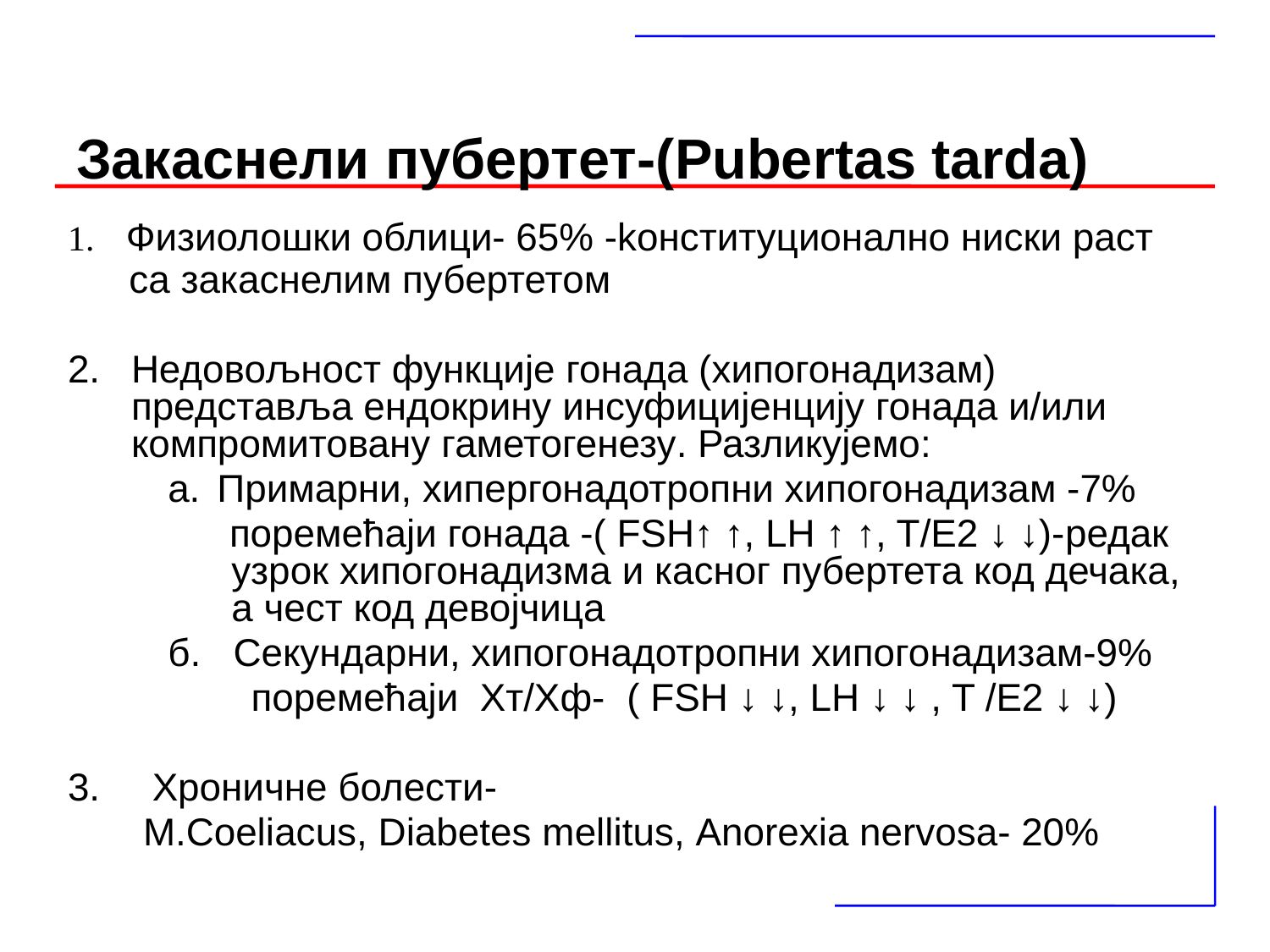

# Закаснели пубертет-(Pubertas tarda)
1.  Физиолошки облици- 65% -kонституционално ниски раст сa закаснелим пубертетом

Недовољност функције гонада (хипогонадизам) представља ендокрину инсуфицијенцију гонада и/или компромитовану гаметогенезу. Разликујемо:
Примарни, хипергонадотропни хипогонадизам -7%
поремећаји гонада -( FSH↑ ↑, LH ↑ ↑, T/E2 ↓ ↓)-редак узрок хипогонадизма и касног пубертета код дечака, а чест код девојчица
б.   Секундарни, хипогонадотропни хипогонадизам-9%
                 поремећаји  Хт/Хф-  ( FSH ↓ ↓, LH ↓ ↓ , T /E2 ↓ ↓)

Хроничне болести-
       M.Coeliacus, Diabetes mellitus, Anorexia nervosa- 20%